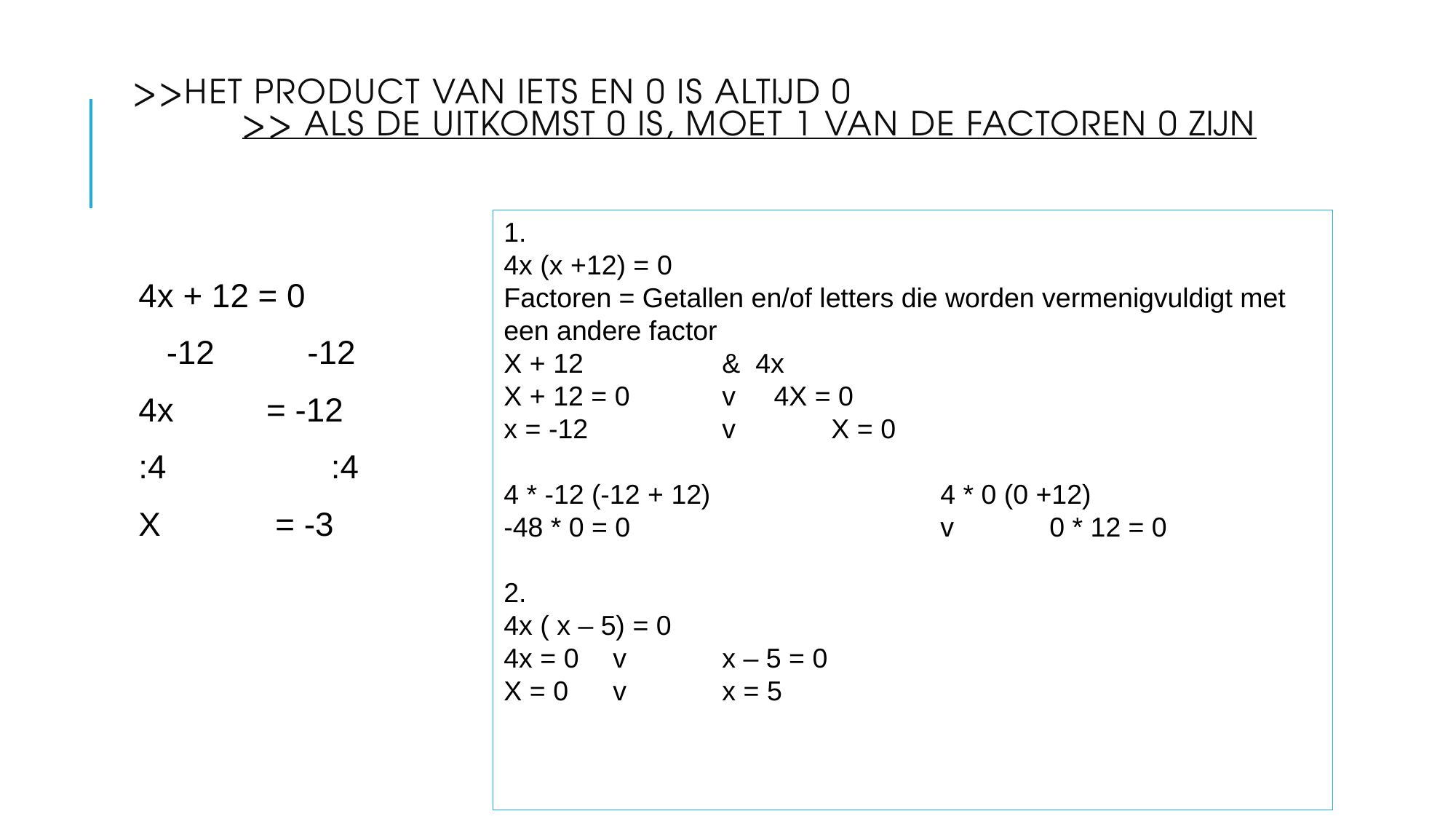

# >>Het product van iets en 0 is altijd 0 >> Als de uitkomst 0 is, moet 1 van de factoren 0 zijn
1.
4x (x +12) = 0
Factoren = Getallen en/of letters die worden vermenigvuldigt met een andere factor
X + 12		&  4x
X + 12 = 0	v     4X = 0
x = -12		v	X = 0

4 * -12 (-12 + 12)			4 * 0 (0 +12)
-48 * 0 = 0			v	0 * 12 = 0

2.
4x ( x – 5) = 0
4x = 0 	v 	x – 5 = 0
X = 0	v	x = 5

4x + 12 = 0
   -12          -12
4x          = -12
:4	         :4
X	   = -3